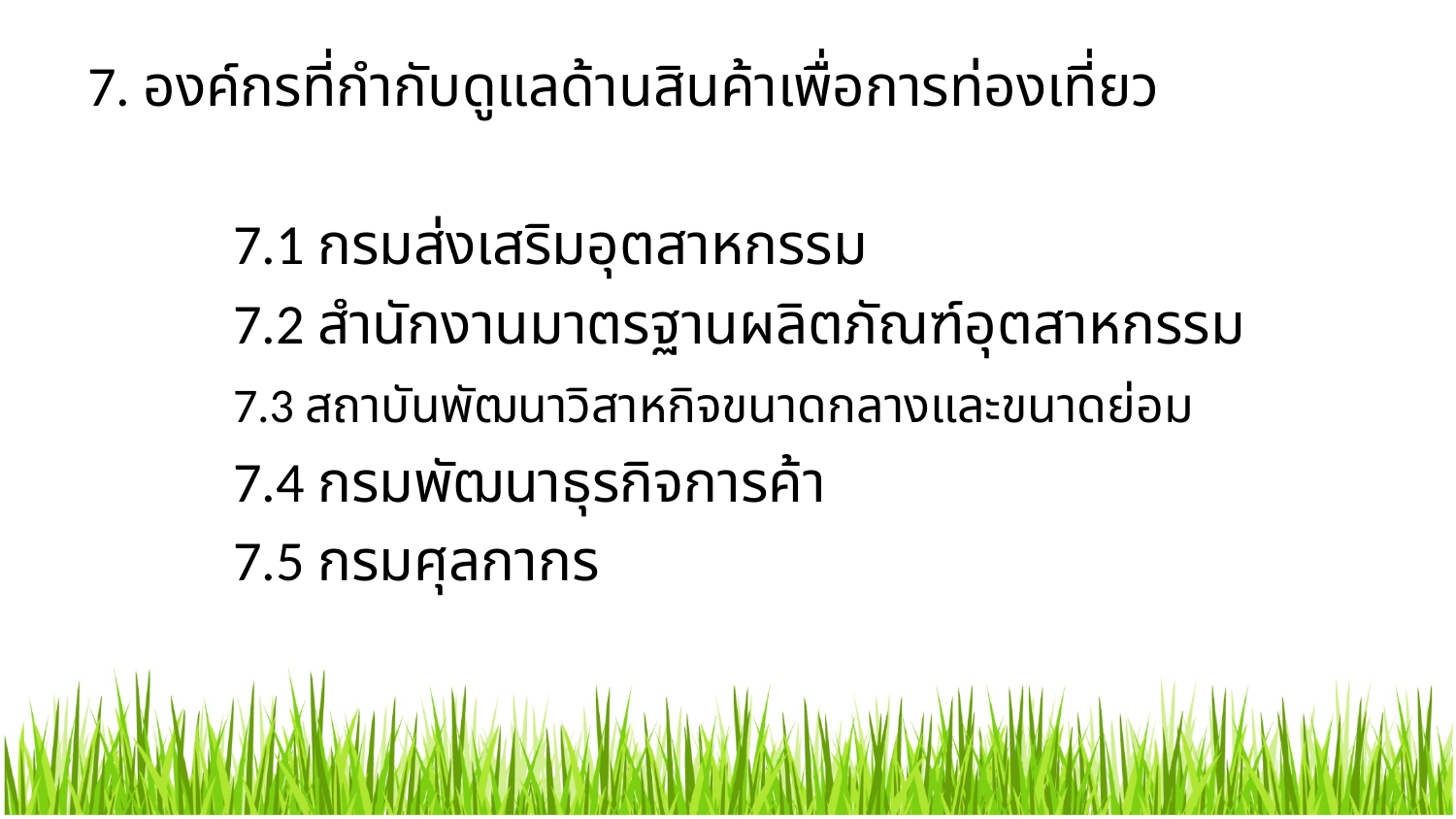

7. องค์กรที่กำกับดูแลด้านสินค้าเพื่อการท่องเที่ยว

	7.1 กรมส่งเสริมอุตสาหกรรม
	7.2 สำนักงานมาตรฐานผลิตภัณฑ์อุตสาหกรรม
	7.3 สถาบันพัฒนาวิสาหกิจขนาดกลางและขนาดย่อม
	7.4 กรมพัฒนาธุรกิจการค้า
	7.5 กรมศุลกากร